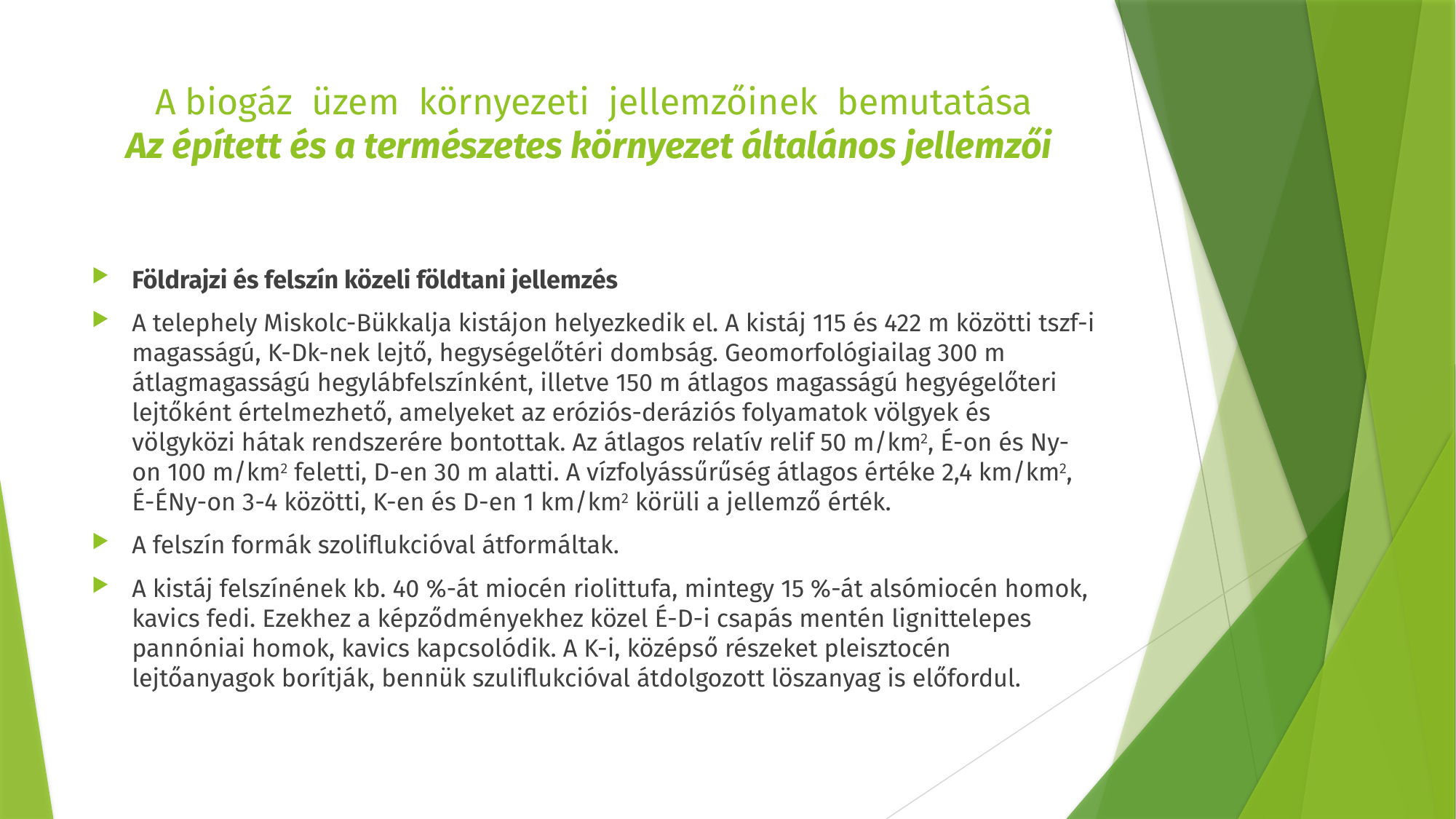

# A biogáz  üzem  környezeti  jellemzőinek  bemutatása Az épített és a természetes környezet általános jellemzői
Földrajzi és felszín közeli földtani jellemzés
A telephely Miskolc-Bükkalja kistájon helyezkedik el. A kistáj 115 és 422 m közötti tszf-i magasságú, K-Dk-nek lejtő, hegységelőtéri dombság. Geomorfológiailag 300 m átlagmagasságú hegylábfelszínként, illetve 150 m átlagos magasságú hegyégelőteri lejtőként értelmezhető, amelyeket az eróziós-deráziós folyamatok völgyek és völgyközi hátak rendszerére bontottak. Az átlagos relatív relif 50 m/km2, É-on és Ny-on 100 m/km2 feletti, D-en 30 m alatti. A vízfolyássűrűség átlagos értéke 2,4 km/km2, É-ÉNy-on 3-4 közötti, K-en és D-en 1 km/km2 körüli a jellemző érték.
A felszín formák szoliflukcióval átformáltak.
A kistáj felszínének kb. 40 %-át miocén riolittufa, mintegy 15 %-át alsómiocén homok, kavics fedi. Ezekhez a képződményekhez közel É-D-i csapás mentén lignittelepes pannóniai homok, kavics kapcsolódik. A K-i, középső részeket pleisztocén lejtőanyagok borítják, bennük szuliflukcióval átdolgozott löszanyag is előfordul.